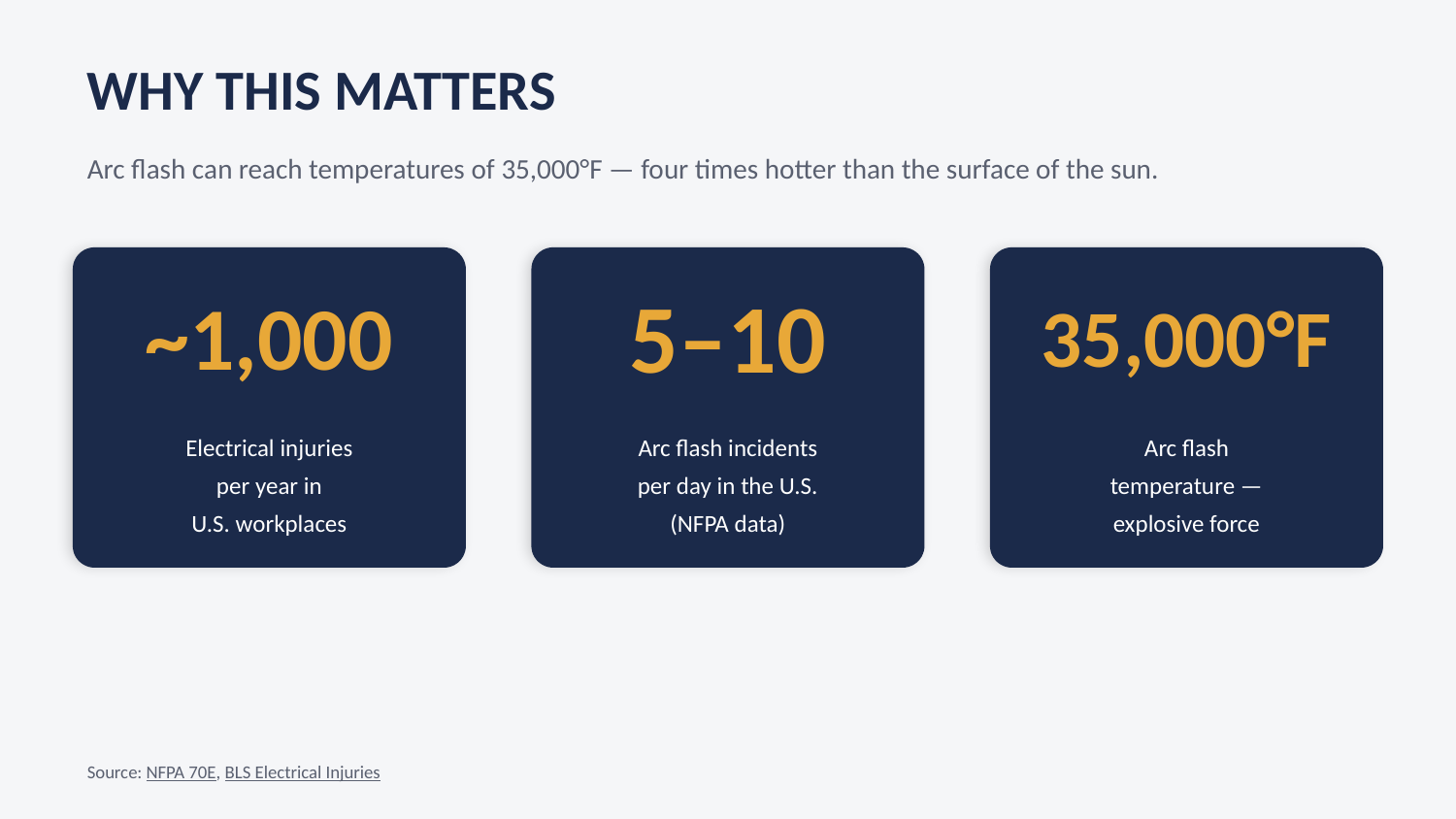

WHY THIS MATTERS
Arc flash can reach temperatures of 35,000°F — four times hotter than the surface of the sun.

~1,000
5–10
35,000°F
Electrical injuries
per year in
U.S. workplaces
Arc flash incidents
per day in the U.S.
(NFPA data)
Arc flash
temperature —
explosive force
Source: NFPA 70E, BLS Electrical Injuries